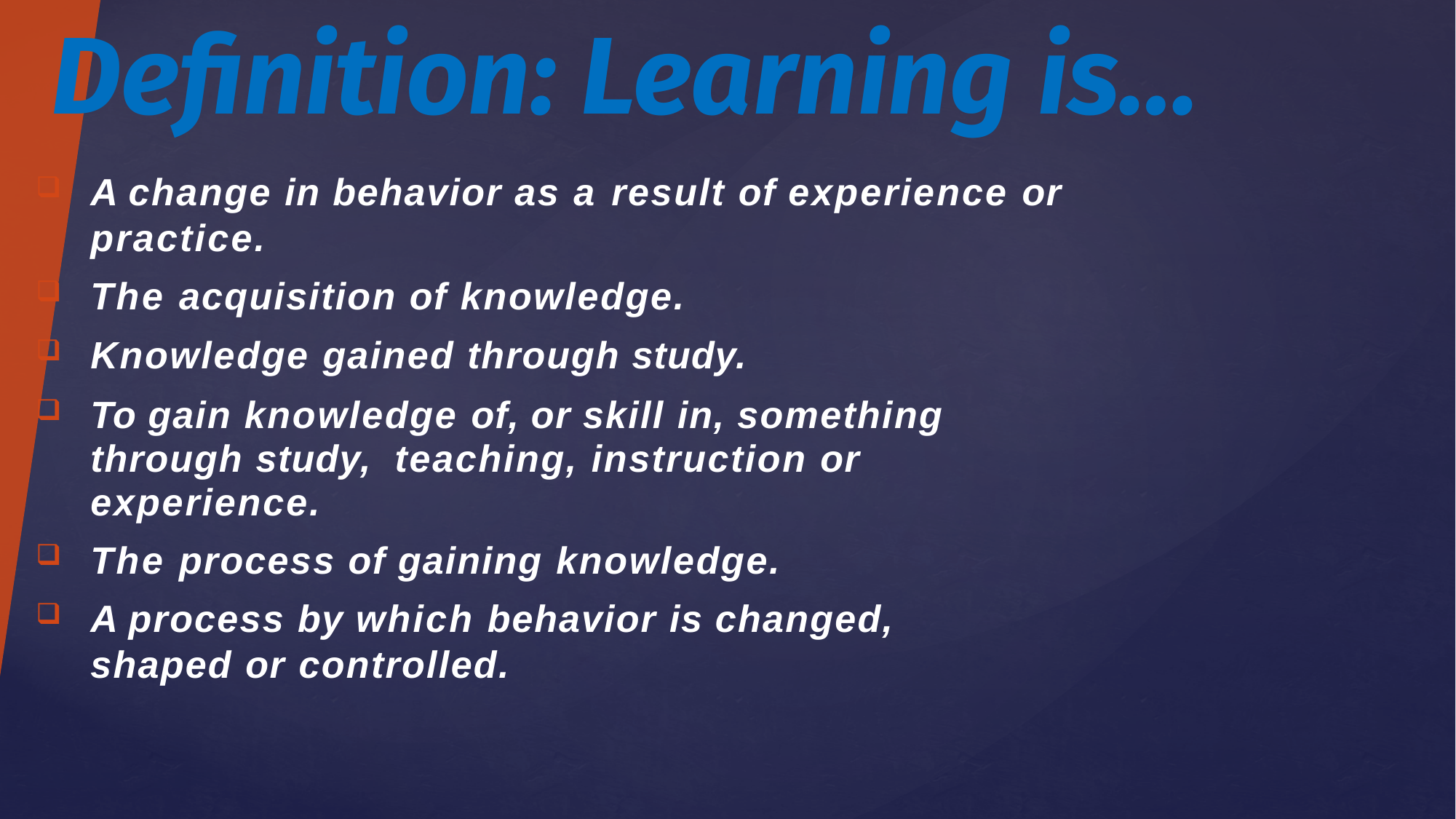

# Definition: Learning is…
A change in behavior as a result of experience or practice.
The acquisition of knowledge.
Knowledge gained through study.
To gain knowledge of, or skill in, something through study,  teaching, instruction or experience.
The process of gaining knowledge.
A process by which behavior is changed, shaped or controlled.